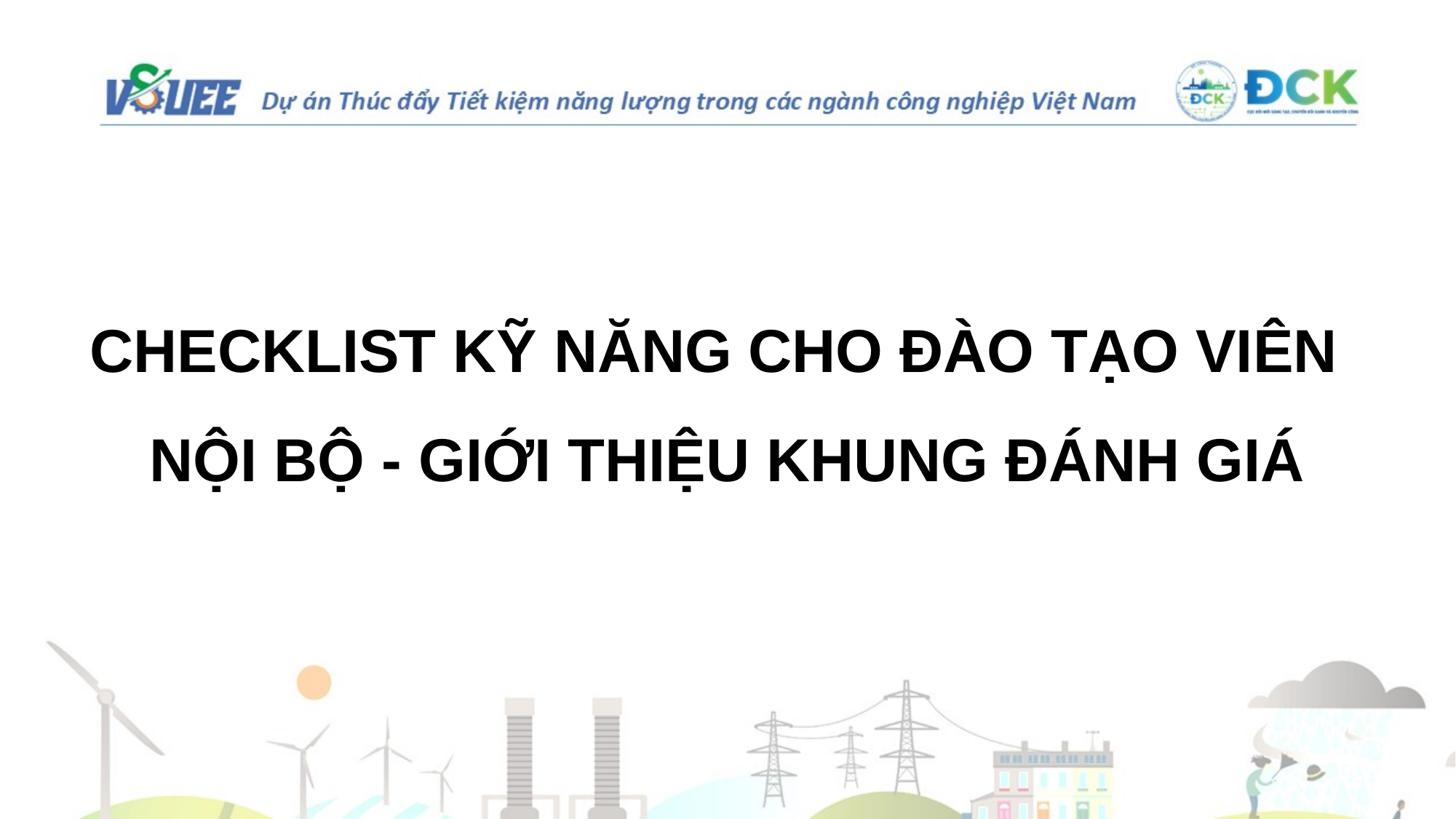

CHECKLIST KỸ NĂNG CHO ĐÀO TẠO VIÊN NỘI BỘ - GIỚI THIỆU KHUNG ĐÁNH GIÁ